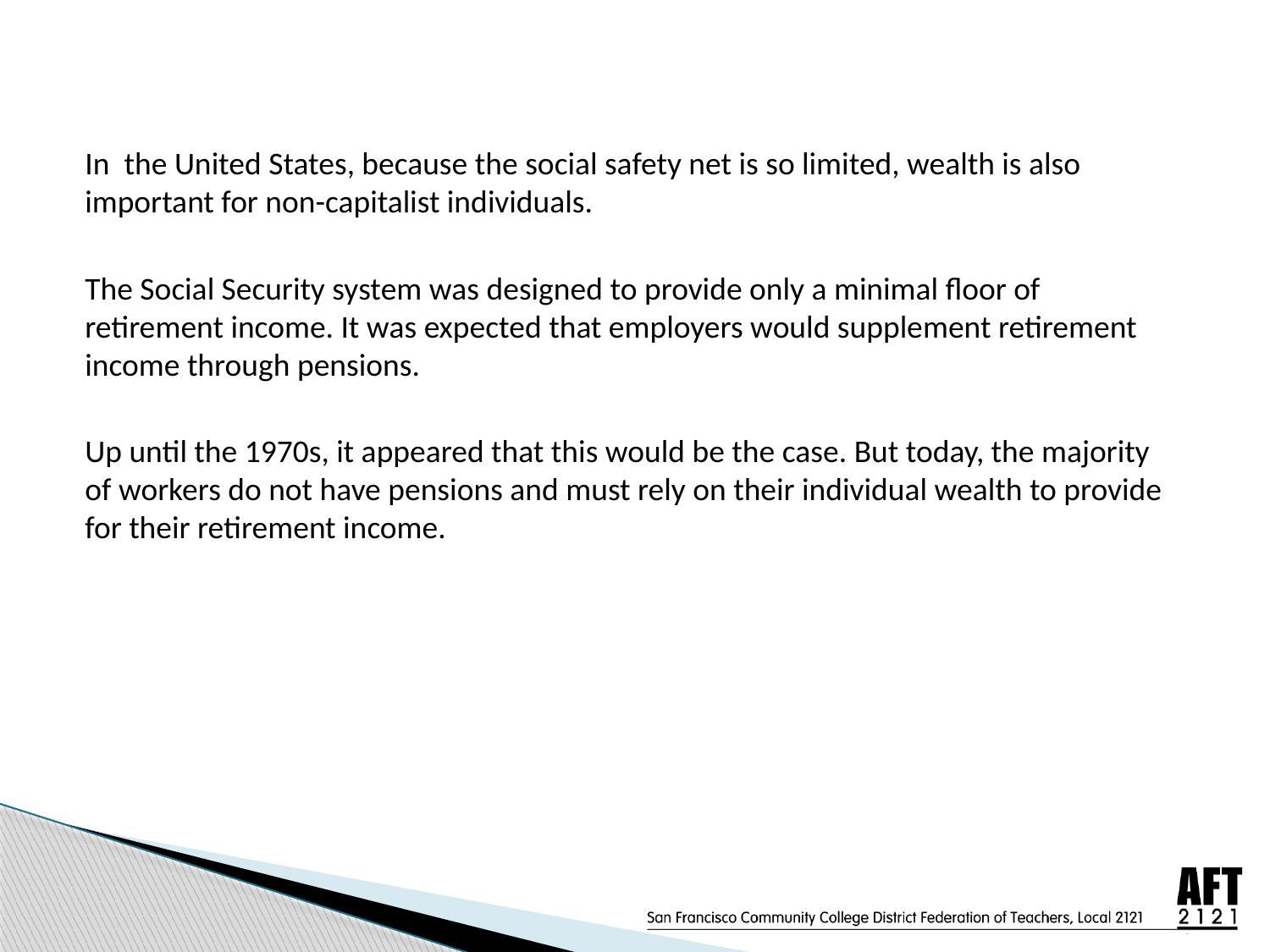

In  the United States, because the social safety net is so limited, wealth is also important for non-capitalist individuals.

The Social Security system was designed to provide only a minimal floor of retirement income. It was expected that employers would supplement retirement income through pensions.

Up until the 1970s, it appeared that this would be the case. But today, the majority of workers do not have pensions and must rely on their individual wealth to provide for their retirement income.
#